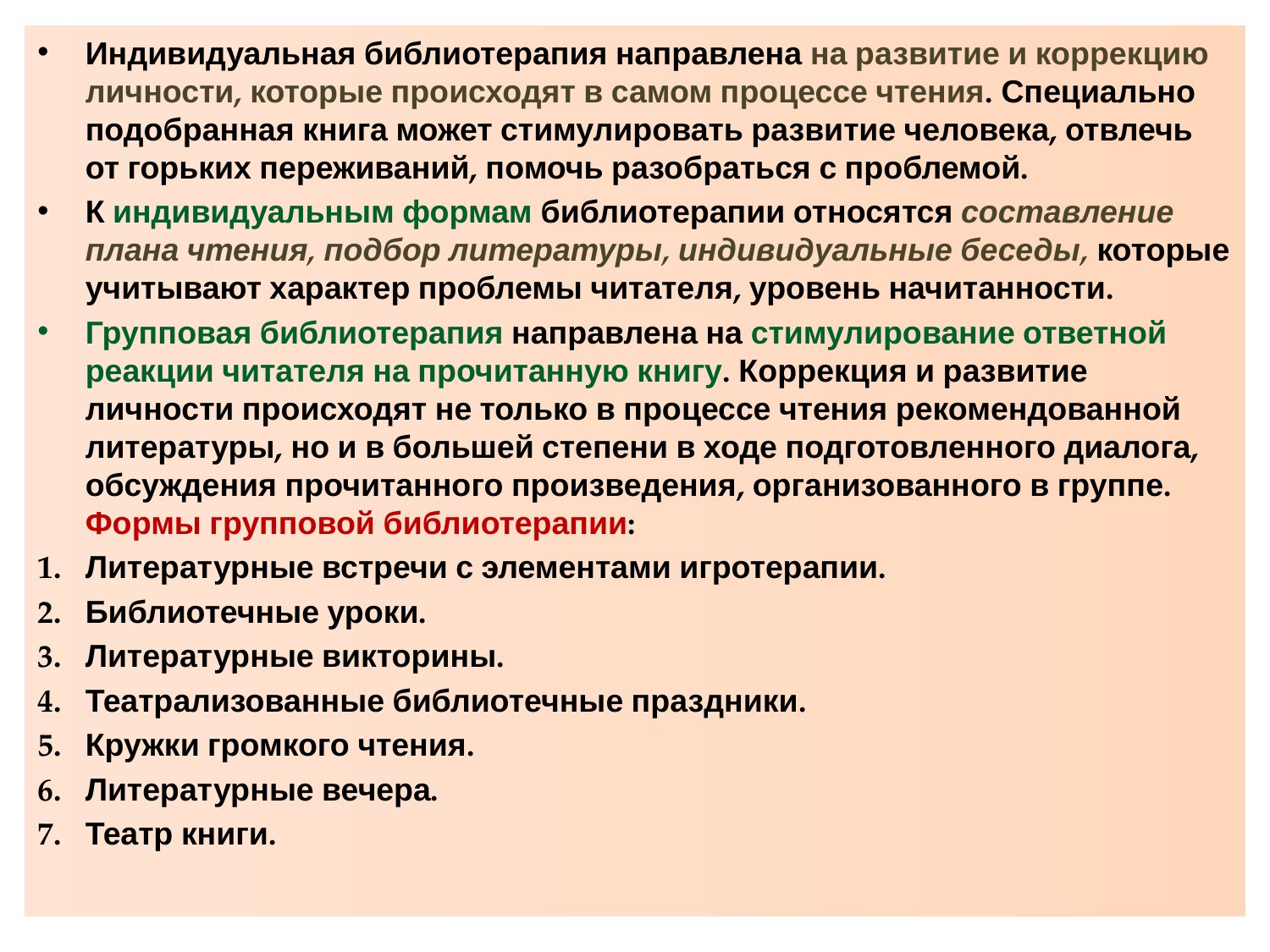

Индивидуальная библиотерапия направлена на развитие и коррекцию личности, которые происходят в самом процессе чтения. Специально подобранная книга может стимулировать развитие человека, отвлечь от горьких переживаний, помочь разобраться с проблемой.
К индивидуальным формам библиотерапии относятся составление плана чтения, подбор литературы, индивидуальные беседы, которые учитывают характер проблемы читателя, уровень начитанности.
Групповая библиотерапия направлена на стимулирование ответной реакции читателя на прочитанную книгу. Коррекция и развитие личности происходят не только в процессе чтения рекомендованной литературы, но и в большей степени в ходе подготовленного диалога, обсуждения прочитанного произведения, организованного в группе. Формы групповой библиотерапии:
Литературные встречи с элементами игротерапии.
Библиотечные уроки.
Литературные викторины.
Театрализованные библиотечные праздники.
Кружки громкого чтения.
Литературные вечера.
Театр книги.